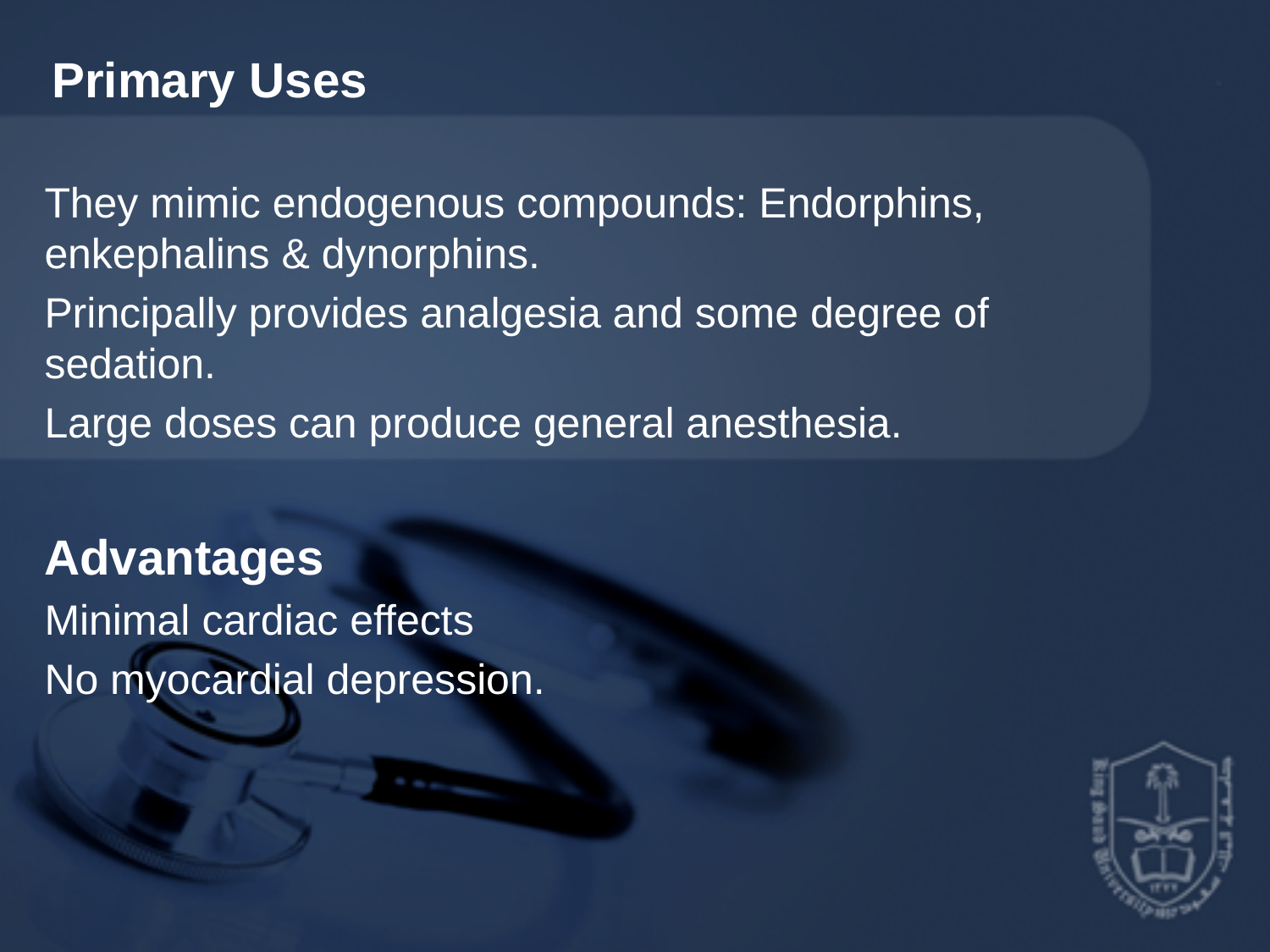

Primary Uses

They mimic endogenous compounds: Endorphins, enkephalins & dynorphins.
Principally provides analgesia and some degree of sedation.
Large doses can produce general anesthesia.

Advantages
Minimal cardiac effects
No myocardial depression.